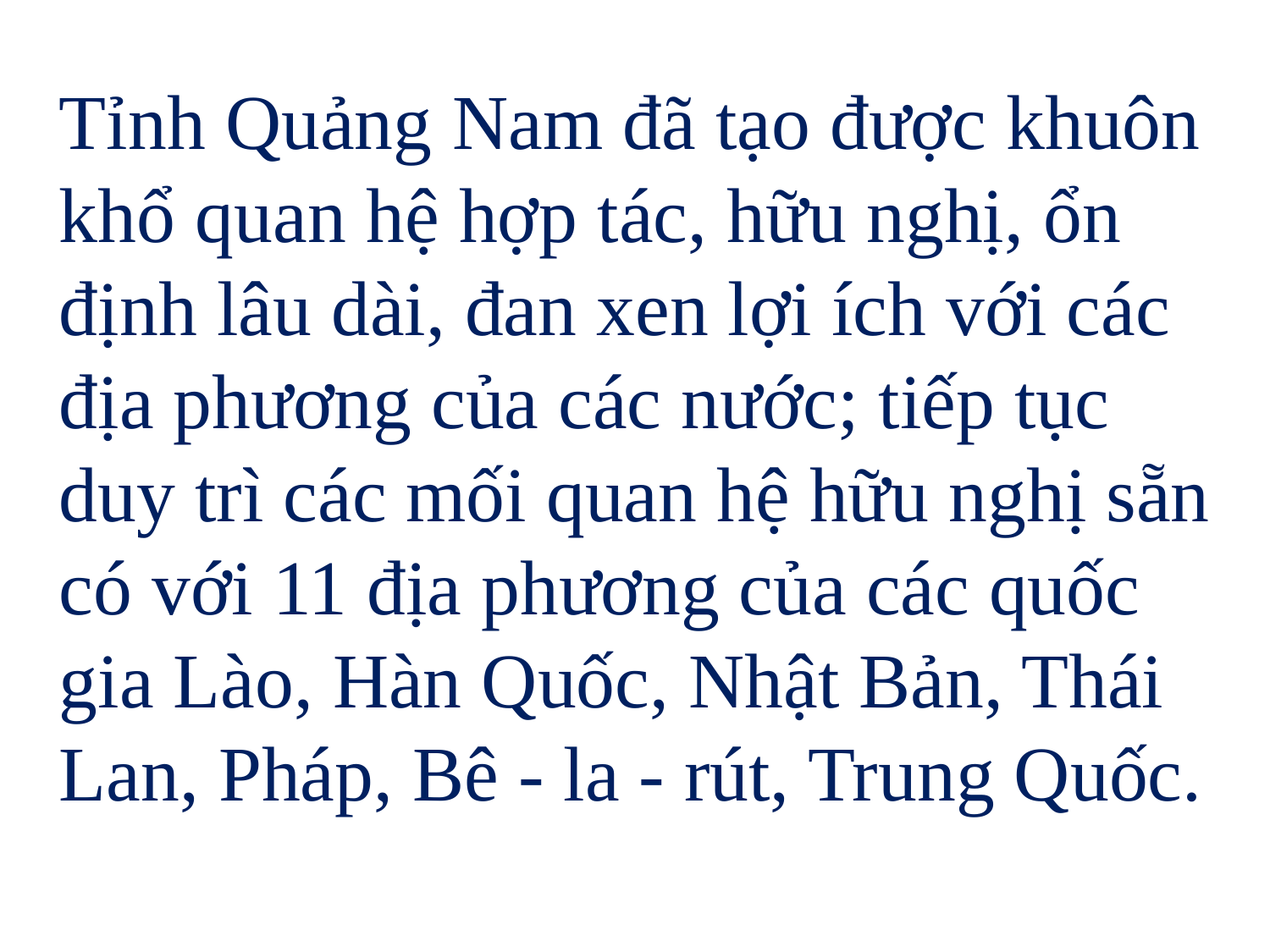

Tỉnh Quảng Nam đã tạo được khuôn khổ quan hệ hợp tác, hữu nghị, ổn định lâu dài, đan xen lợi ích với các địa phương của các nước; tiếp tục duy trì các mối quan hệ hữu nghị sẵn có với 11 địa phương của các quốc gia Lào, Hàn Quốc, Nhật Bản, Thái Lan, Pháp, Bê - la - rút, Trung Quốc.